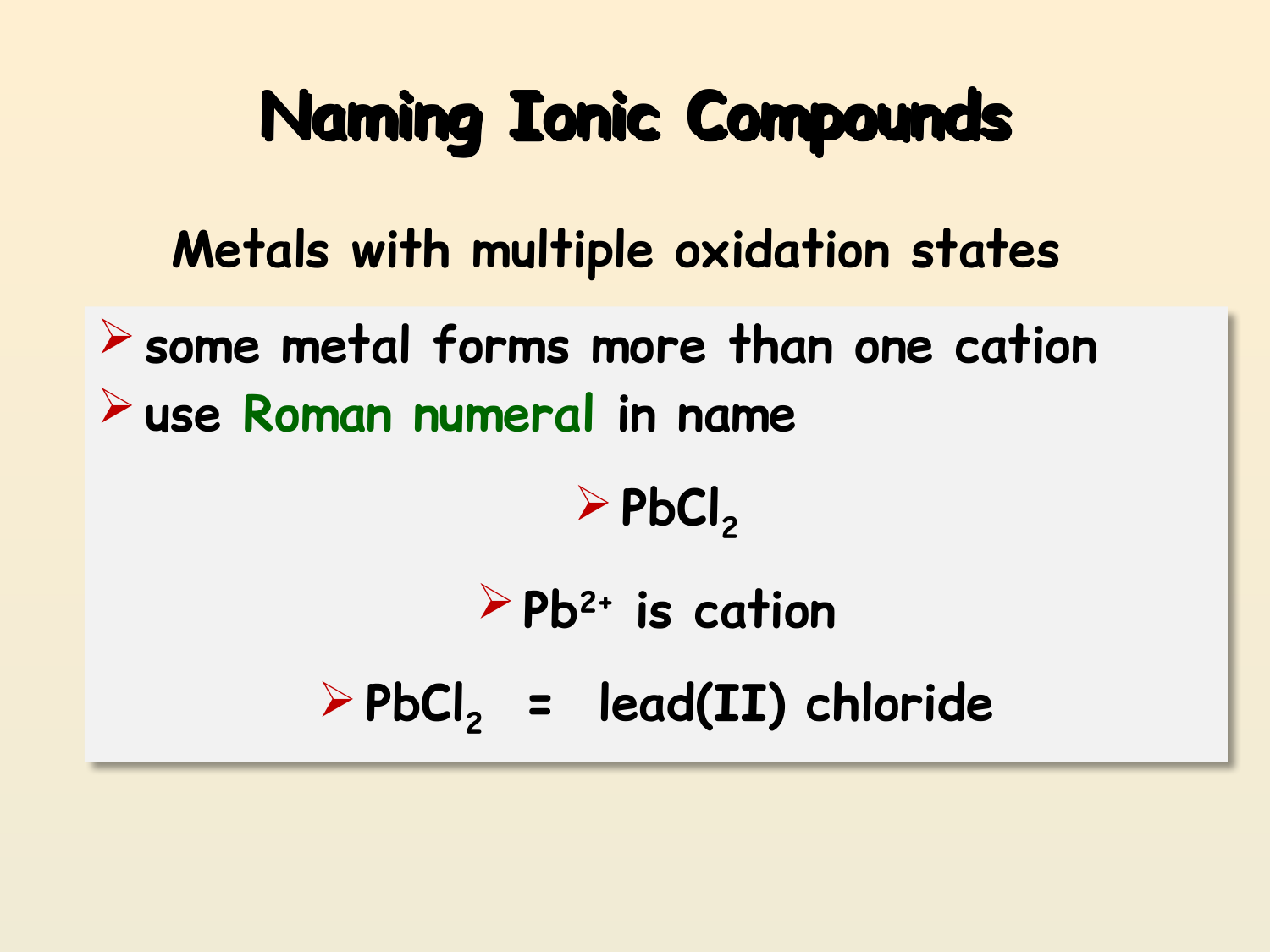

# Naming Ionic Compounds
Metals with multiple oxidation states
some metal forms more than one cation
use Roman numeral in name
PbCl2
Pb2+ is cation
PbCl2  =  lead(II) chloride